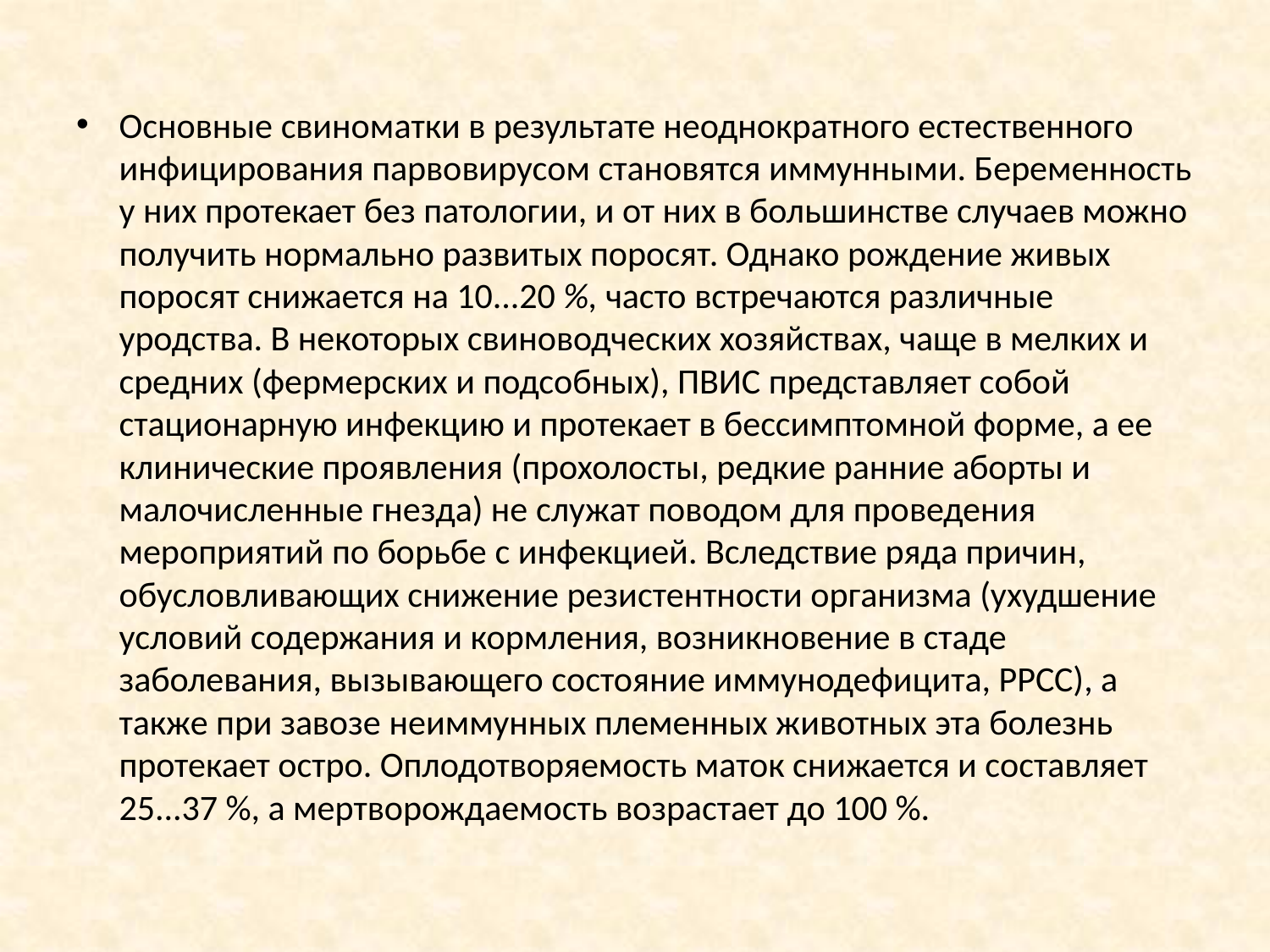

Основные свиноматки в результате неоднократного естественного инфицирования парвовирусом становятся иммунными. Беременность у них протекает без патологии, и от них в большинстве случаев можно получить нормально развитых поросят. Однако рождение живых поросят снижается на 10...20 %, часто встречаются различные уродства. В некоторых свиноводческих хозяйствах, чаще в мелких и средних (фермерских и подсобных), ПВИС представляет собой стационарную инфекцию и протекает в бессимптомной форме, а ее клинические проявления (прохолосты, редкие ранние аборты и малочисленные гнезда) не служат поводом для проведения мероприятий по борьбе с инфекцией. Вследствие ряда причин, обусловливающих снижение резистентности организма (ухудшение условий содержания и кормления, возникновение в стаде заболевания, вызывающего состояние иммунодефицита, РРСС), а также при завозе неиммунных племенных животных эта болезнь протекает остро. Оплодотворяемость маток снижается и составляет 25...37 %, а мертворождаемость возрастает до 100 %.